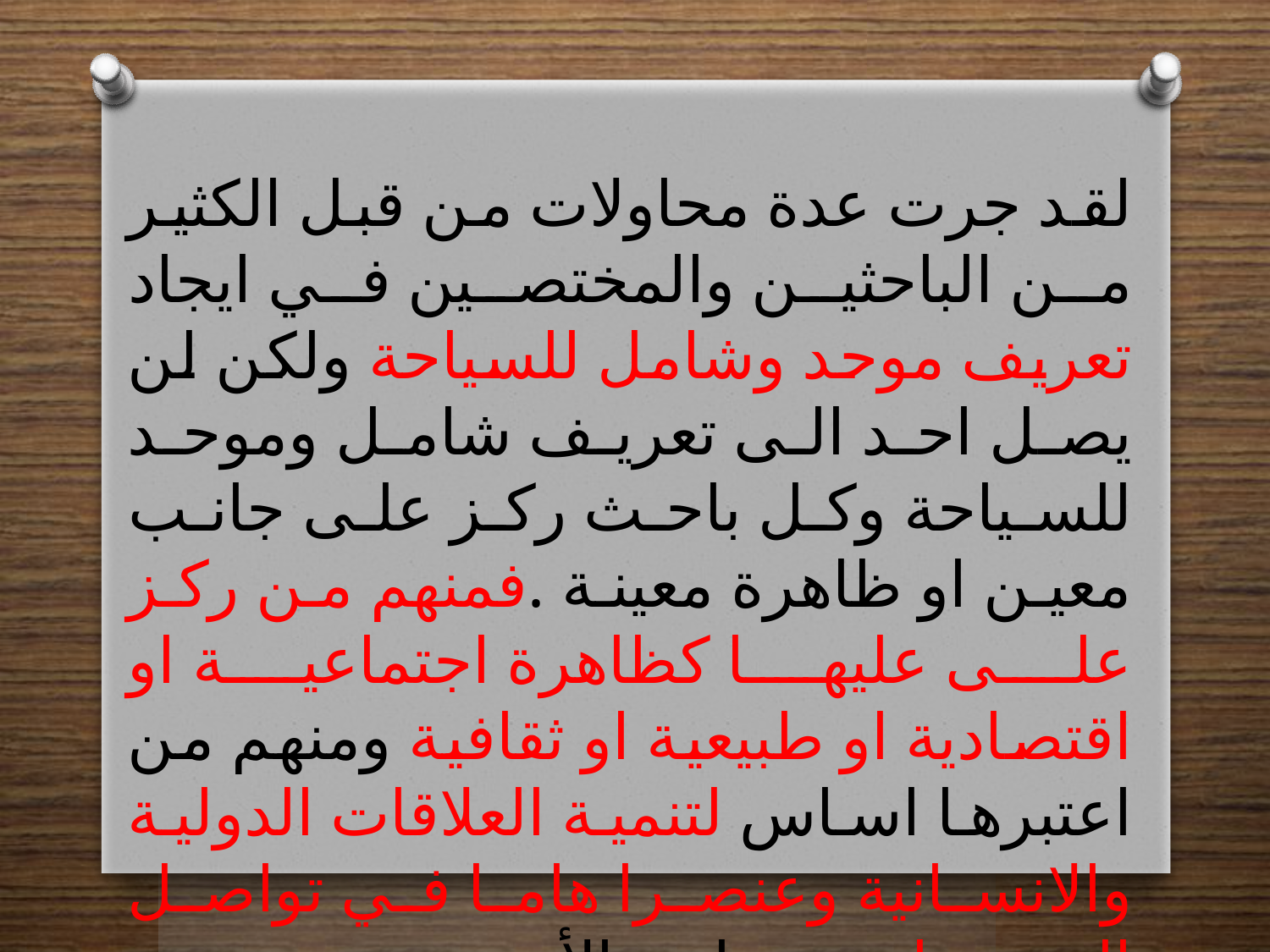

لقد جرت عدة محاولات من قبل الكثير من الباحثين والمختصين في ايجاد تعريف موحد وشامل للسياحة ولكن لن يصل احد الى تعريف شامل وموحد للسياحة وكل باحث ركز على جانب معين او ظاهرة معينة .فمنهم من ركز على عليها كظاهرة اجتماعية او اقتصادية او طبيعية او ثقافية ومنهم من اعتبرها اساس لتنمية العلاقات الدولية والانسانية وعنصرا هاما في تواصل المجتمعات وتضامن الأسرة.